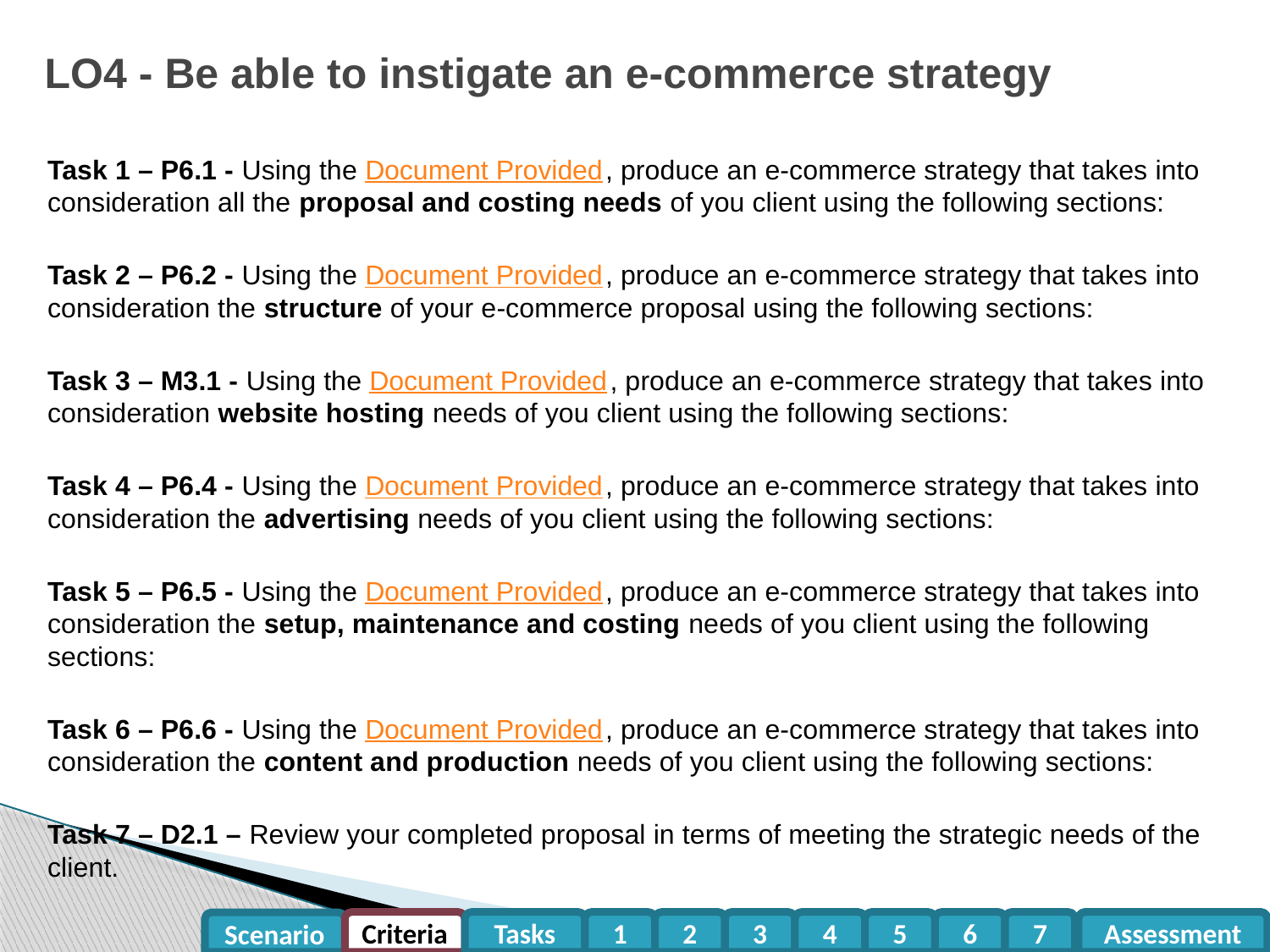

# LO4 - Be able to instigate an e-commerce strategy
Task 1 – P6.1 - Using the Document Provided, produce an e-commerce strategy that takes into consideration all the proposal and costing needs of you client using the following sections:

Task 2 – P6.2 - Using the Document Provided, produce an e-commerce strategy that takes into consideration the structure of your e-commerce proposal using the following sections:

Task 3 – M3.1 - Using the Document Provided, produce an e-commerce strategy that takes into consideration website hosting needs of you client using the following sections:

Task 4 – P6.4 - Using the Document Provided, produce an e-commerce strategy that takes into consideration the advertising needs of you client using the following sections:

Task 5 – P6.5 - Using the Document Provided, produce an e-commerce strategy that takes into consideration the setup, maintenance and costing needs of you client using the following sections:

Task 6 – P6.6 - Using the Document Provided, produce an e-commerce strategy that takes into consideration the content and production needs of you client using the following sections:

Task 7 – D2.1 – Review your completed proposal in terms of meeting the strategic needs of the client.
Assessment